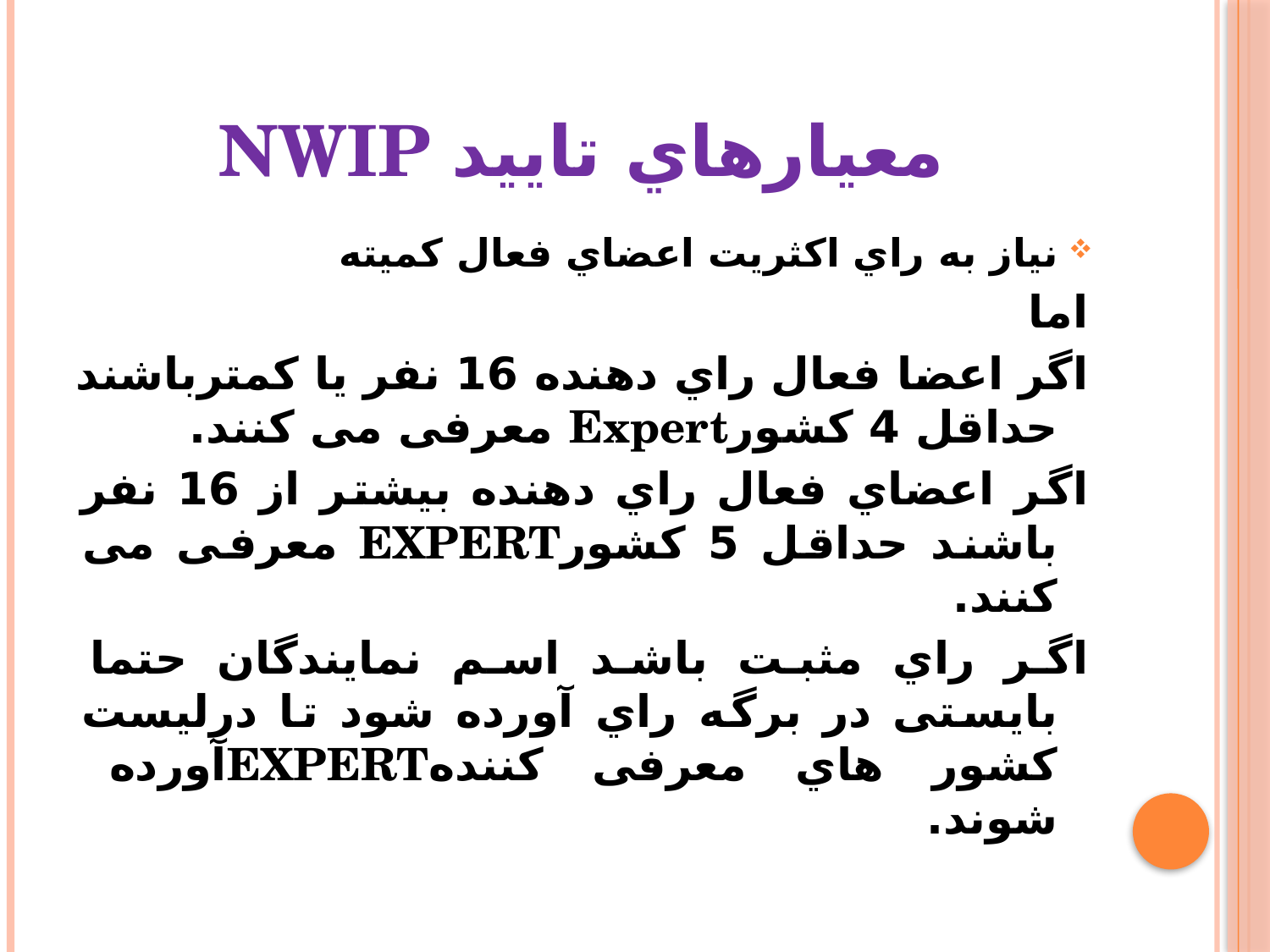

# NWIP معیارهاي تایید
نیاز به راي اکثریت اعضاي فعال کمیته
اما
اگر اعضا فعال راي دهنده 16 نفر یا کمترباشند حداقل 4 کشورExpert معرفی می کنند.
اگر اعضاي فعال راي دهنده بیشتر از 16 نفر باشند حداقل 5 کشورEXPERT معرفی می کنند.
اگر راي مثبت باشد اسم نمایندگان حتما بایستی در برگه راي آورده شود تا درلیست کشور هاي معرفی کنندهEXPERTآورده شوند.